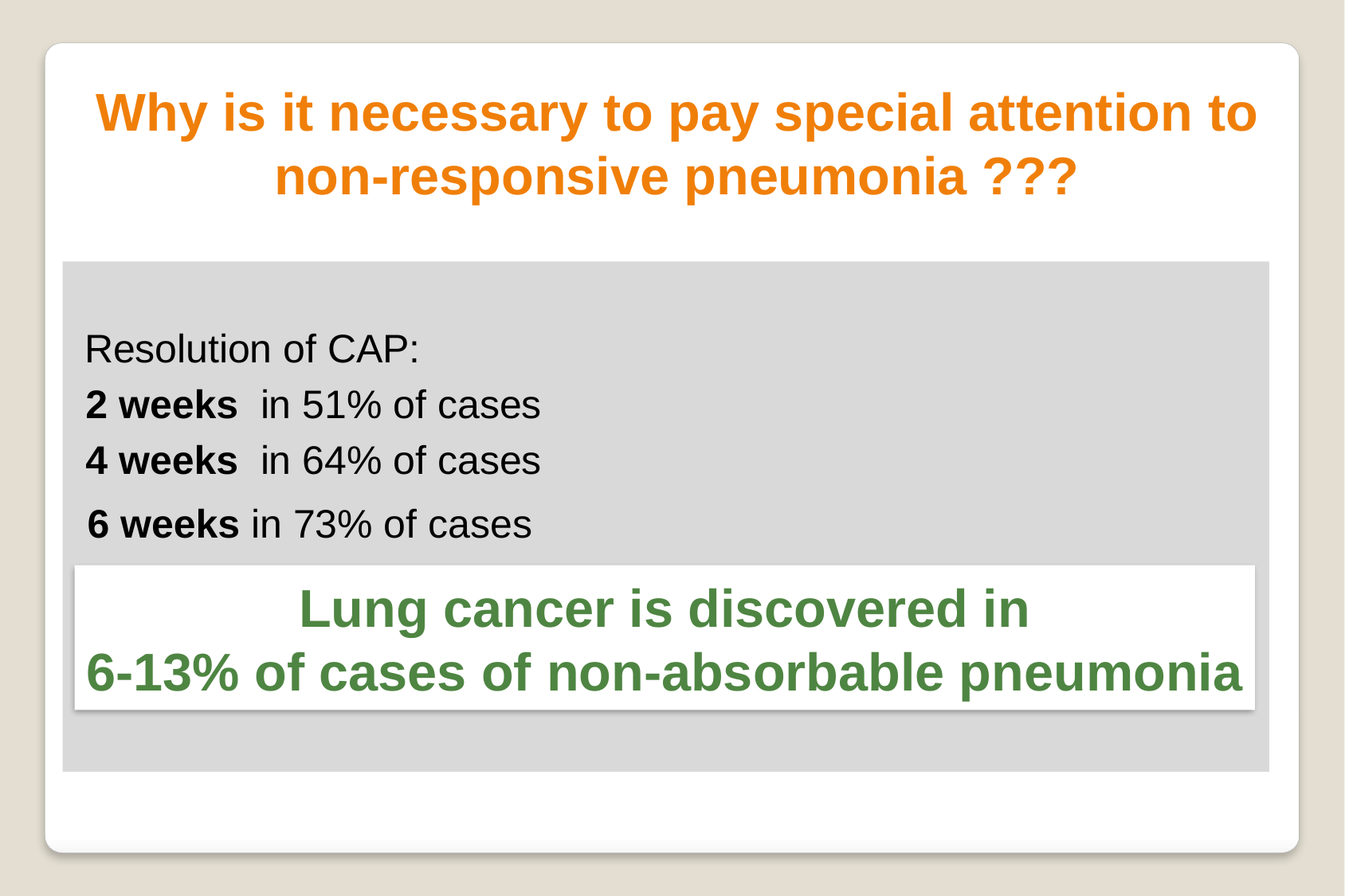

Why is it necessary to pay special attention to non-responsive pneumonia ???

 Resolution of CAP:
 2 weeks  in 51% of cases
 4 weeks  in 64% of cases
 6 weeks in 73% of cases

Lung cancer is discovered in
6-13% of cases of non-absorbable pneumonia